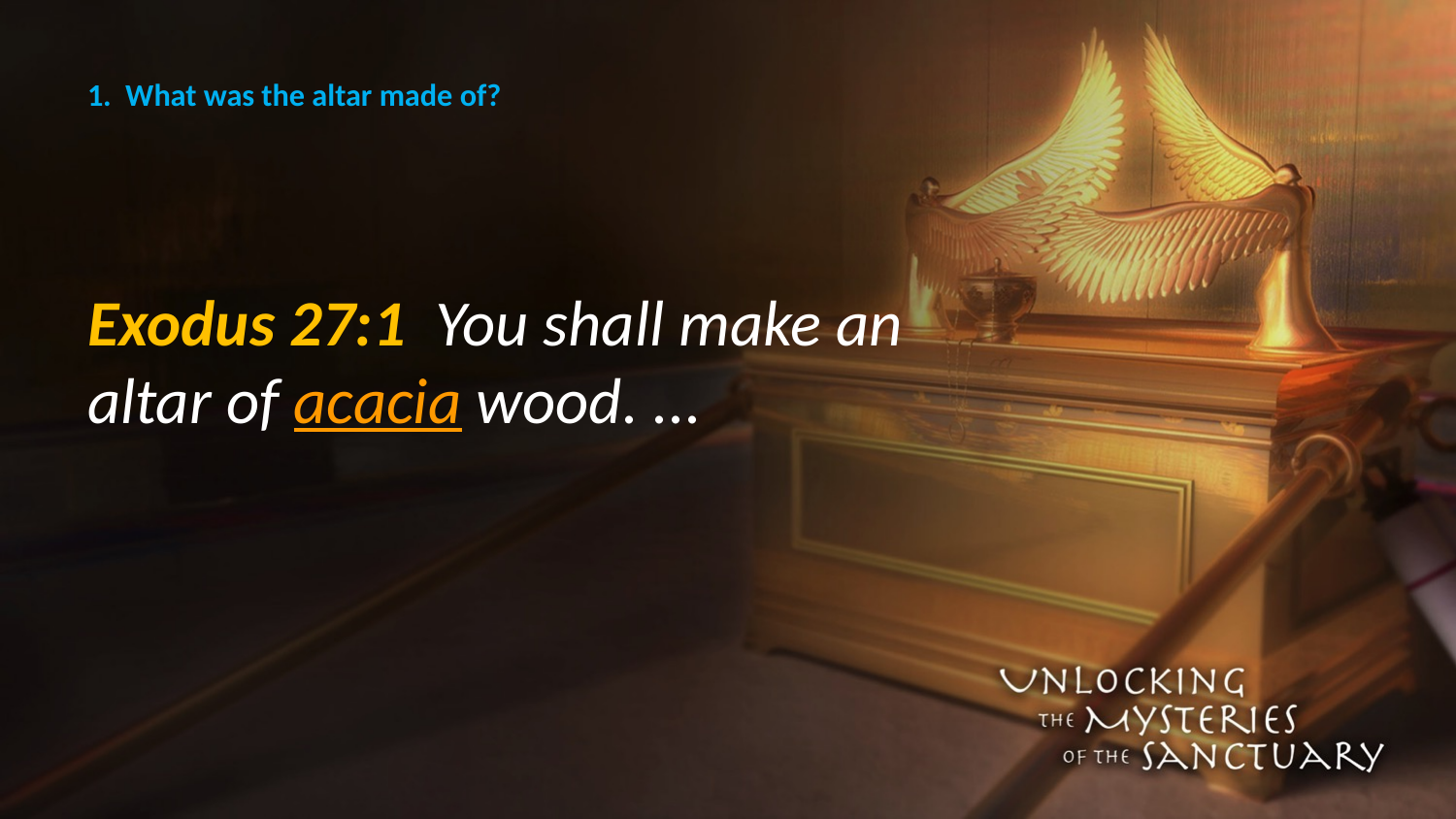

# 1.  What was the altar made of?

Exodus 27:1  You shall make an altar of acacia wood. ...